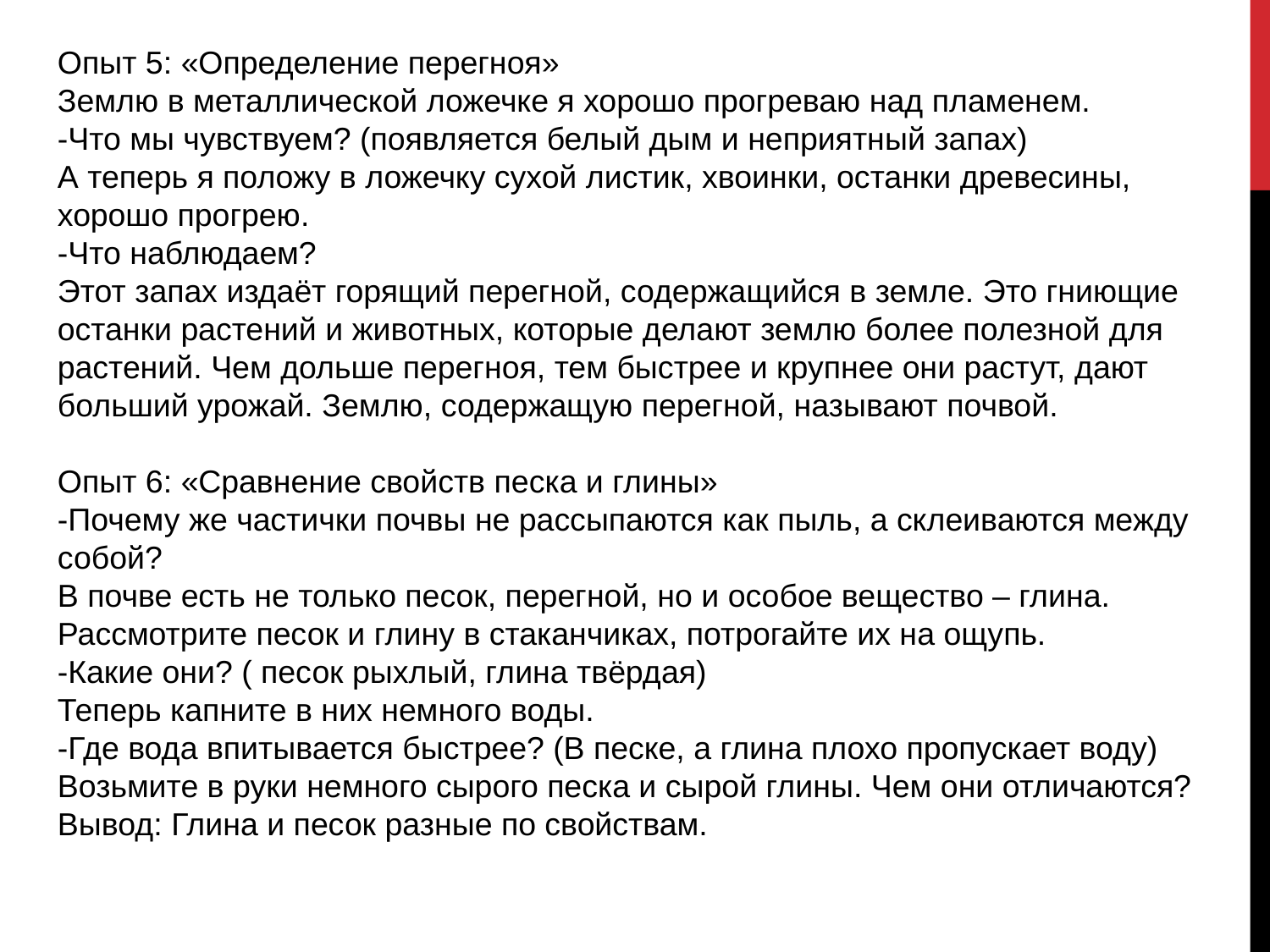

Опыт 5: «Определение перегноя» 
Землю в металлической ложечке я хорошо прогреваю над пламенем. 
-Что мы чувствуем? (появляется белый дым и неприятный запах) 
А теперь я положу в ложечку сухой листик, хвоинки, останки древесины, хорошо прогрею. 
-Что наблюдаем? 
Этот запах издаёт горящий перегной, содержащийся в земле. Это гниющие останки растений и животных, которые делают землю более полезной для растений. Чем дольше перегноя, тем быстрее и крупнее они растут, дают больший урожай. Землю, содержащую перегной, называют почвой. 
Опыт 6: «Сравнение свойств песка и глины» 
-Почему же частички почвы не рассыпаются как пыль, а склеиваются между собой? 
В почве есть не только песок, перегной, но и особое вещество – глина. 
Рассмотрите песок и глину в стаканчиках, потрогайте их на ощупь. 
-Какие они? ( песок рыхлый, глина твёрдая) 
Теперь капните в них немного воды. 
-Где вода впитывается быстрее? (В песке, а глина плохо пропускает воду) 
Возьмите в руки немного сырого песка и сырой глины. Чем они отличаются? 
Вывод: Глина и песок разные по свойствам.